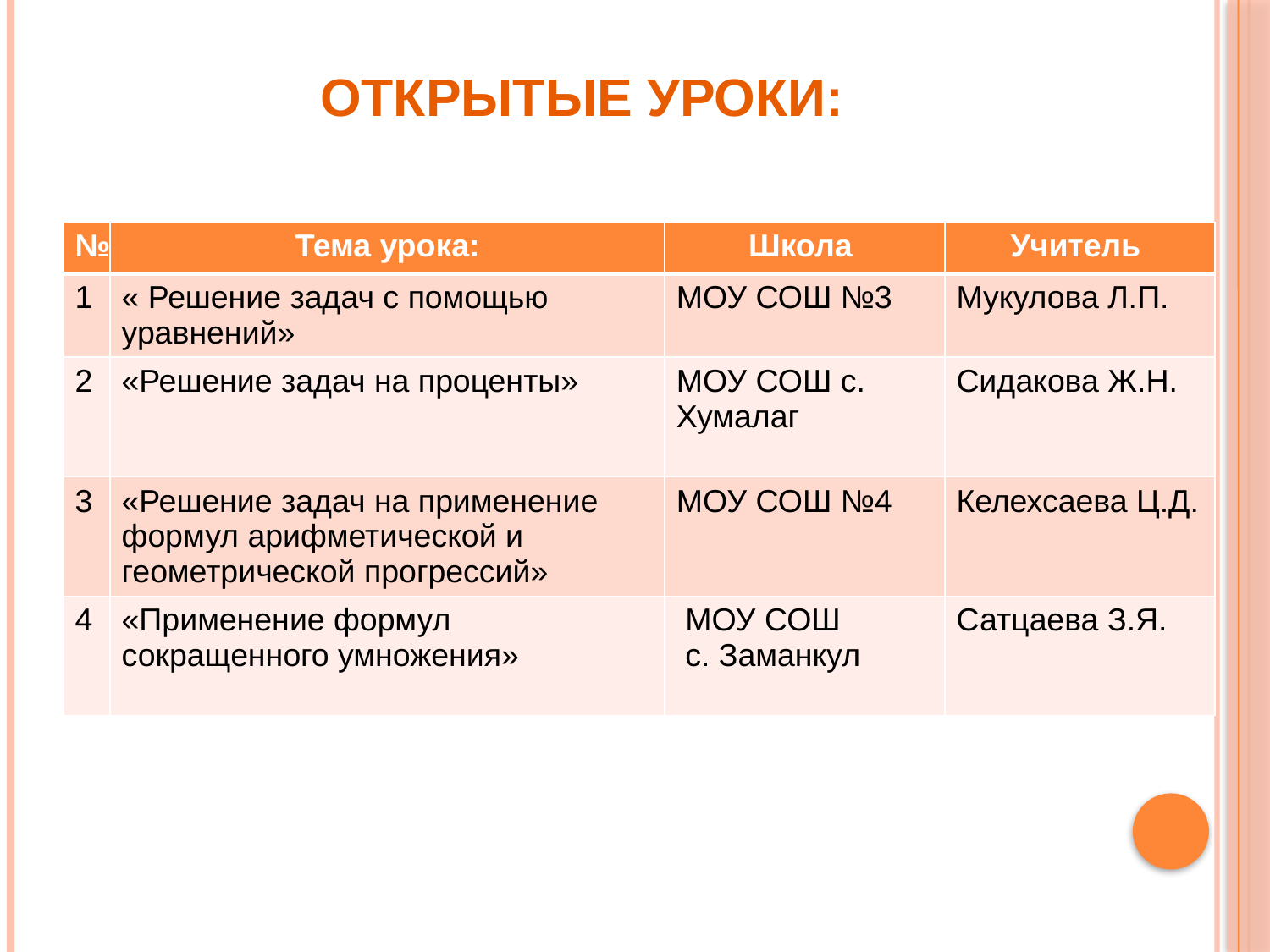

# Открытые уроки:
| № | Тема урока: | Школа | Учитель |
| --- | --- | --- | --- |
| 1 | « Решение задач с помощью уравнений» | МОУ СОШ №3 | Мукулова Л.П. |
| 2 | «Решение задач на проценты» | МОУ СОШ с. Хумалаг | Сидакова Ж.Н. |
| 3 | «Решение задач на применение формул арифметической и геометрической прогрессий» | МОУ СОШ №4 | Келехсаева Ц.Д. |
| 4 | «Применение формул сокращенного умножения» | МОУ СОШ с. Заманкул | Сатцаева З.Я. |